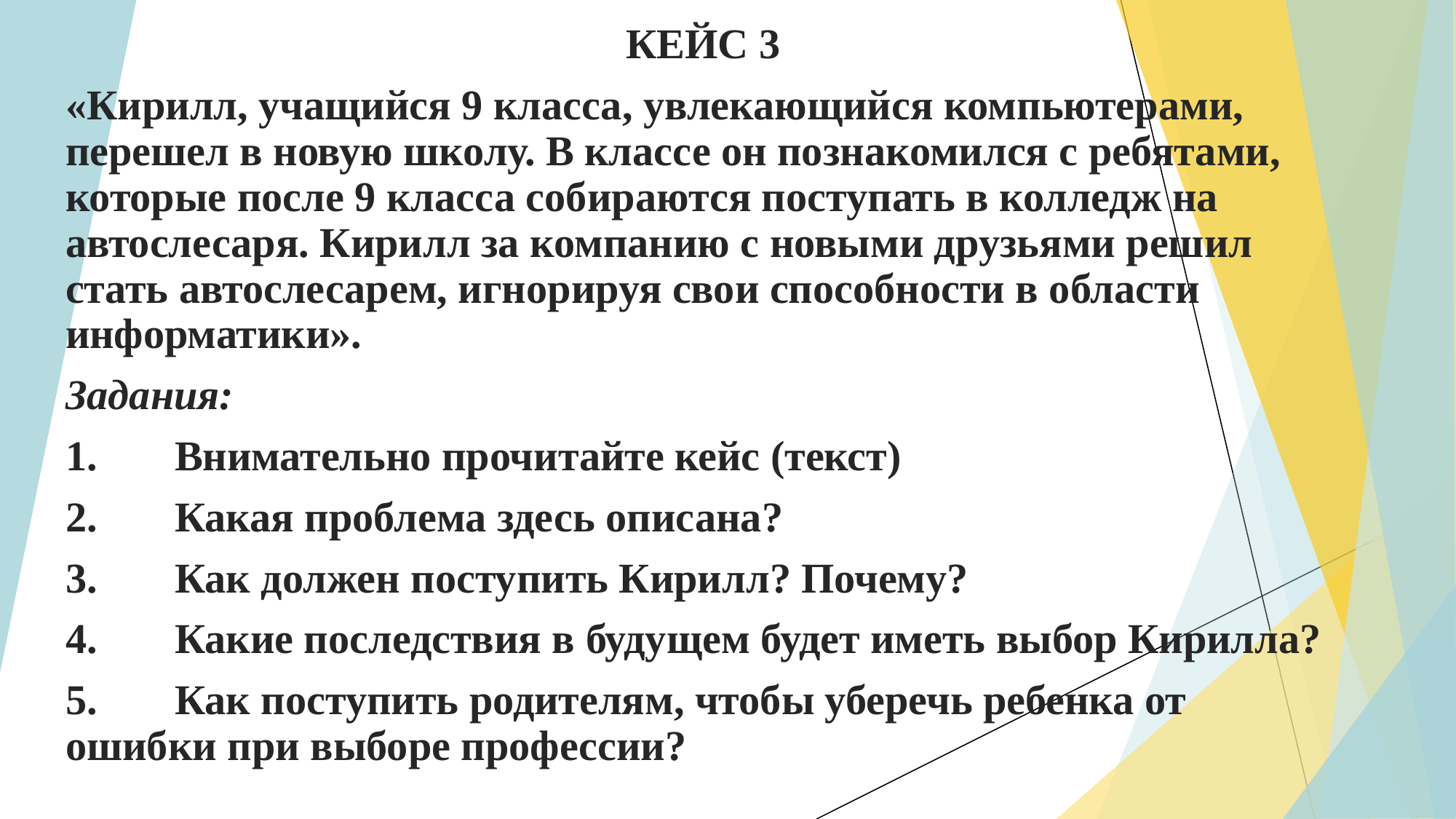

КЕЙС 3
«Кирилл, учащийся 9 класса, увлекающийся компьютерами, перешел в новую школу. В классе он познакомился с ребятами, которые после 9 класса собираются поступать в колледж на автослесаря. Кирилл за компанию с новыми друзьями решил стать автослесарем, игнорируя свои способности в области информатики».
Задания:
1.	Внимательно прочитайте кейс (текст)
2.	Какая проблема здесь описана?
3.	Как должен поступить Кирилл? Почему?
4.	Какие последствия в будущем будет иметь выбор Кирилла?
5.	Как поступить родителям, чтобы уберечь ребенка от ошибки при выборе профессии?